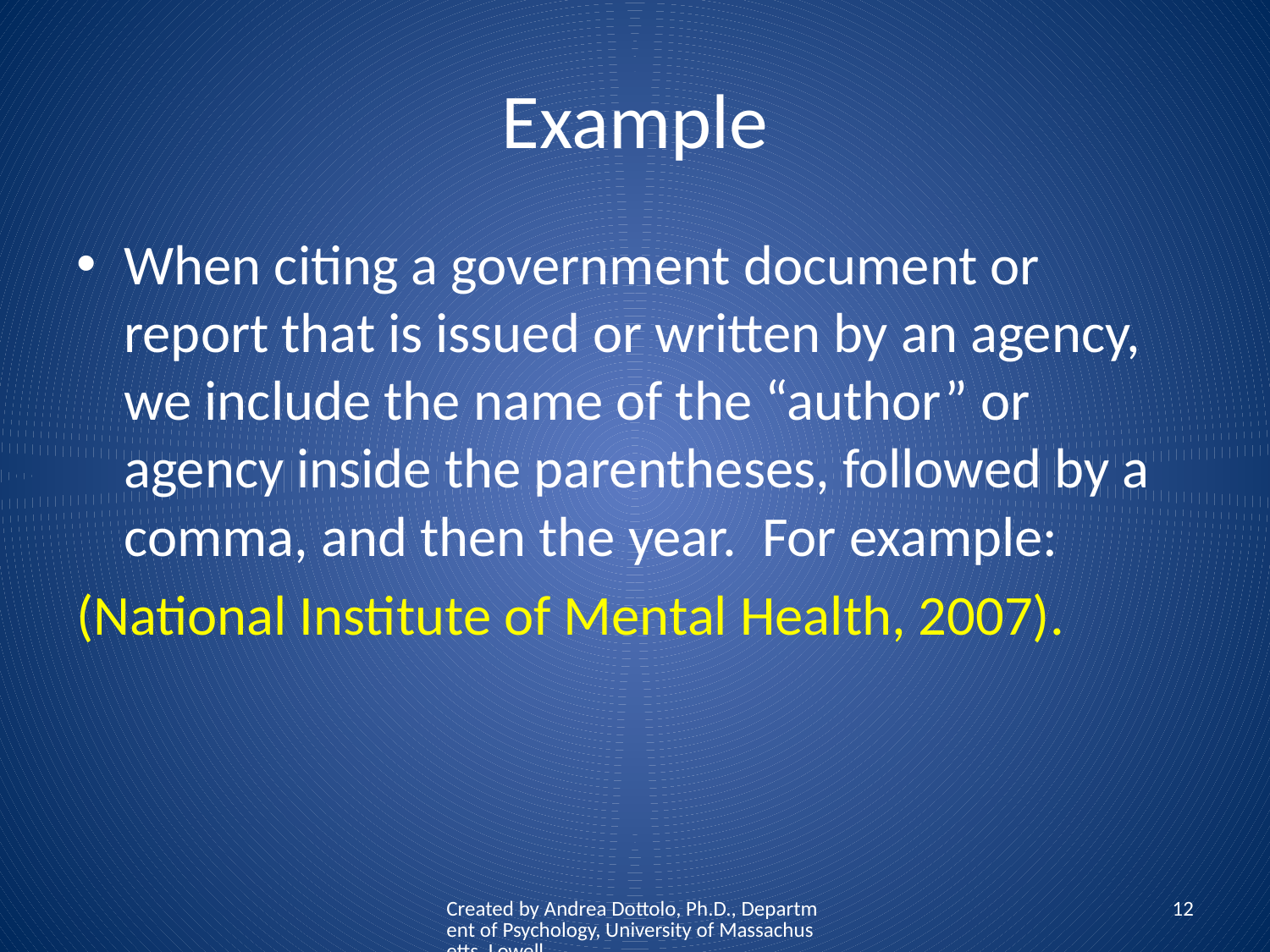

# Example
When citing a government document or report that is issued or written by an agency, we include the name of the “author” or agency inside the parentheses, followed by a comma, and then the year.  For example:
(National Institute of Mental Health, 2007).
Created by Andrea Dottolo, Ph.D., Department of Psychology, University of Massachusetts, Lowell
12